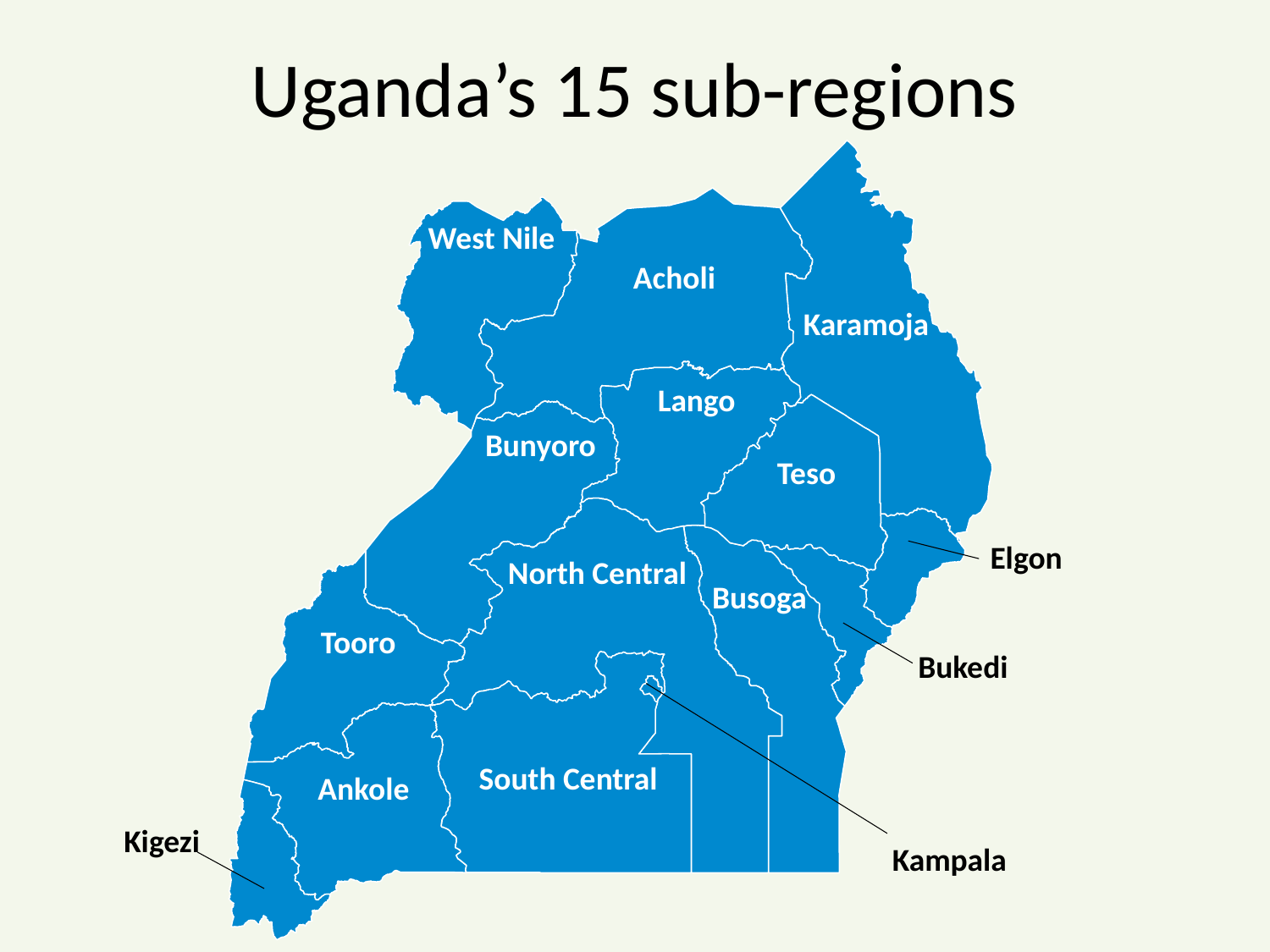

# Uganda’s 15 sub-regions

West Nile

Acholi

Karamoja

Lango

Bunyoro

Teso

Elgon

North Central

Busoga

Tooro

Bukedi

South Central

Ankole

Kigezi

Kampala